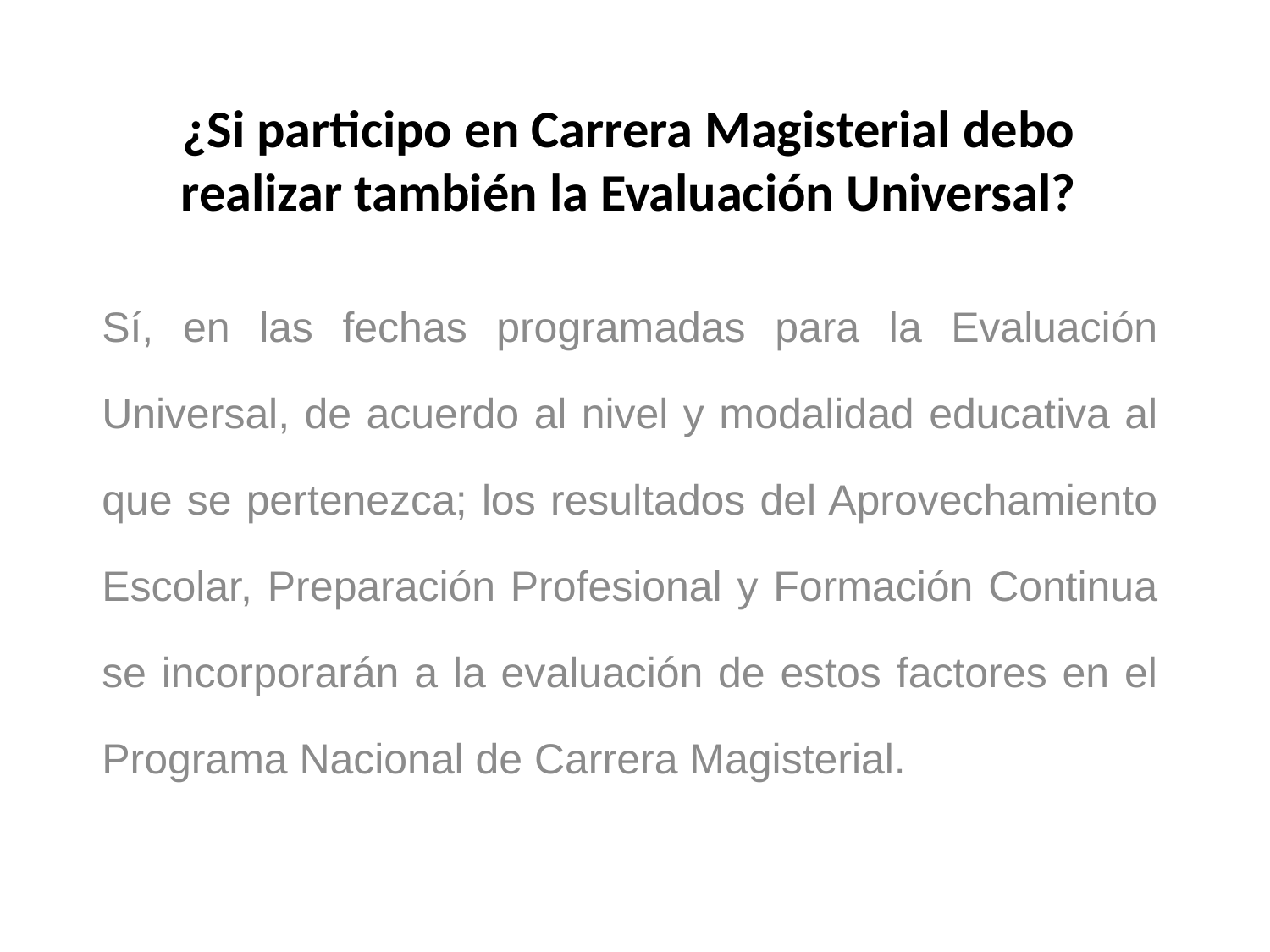

# ¿Si participo en Carrera Magisterial debo realizar también la Evaluación Universal?
Sí, en las fechas programadas para la Evaluación Universal, de acuerdo al nivel y modalidad educativa al que se pertenezca; los resultados del Aprovechamiento Escolar, Preparación Profesional y Formación Continua se incorporarán a la evaluación de estos factores en el Programa Nacional de Carrera Magisterial.